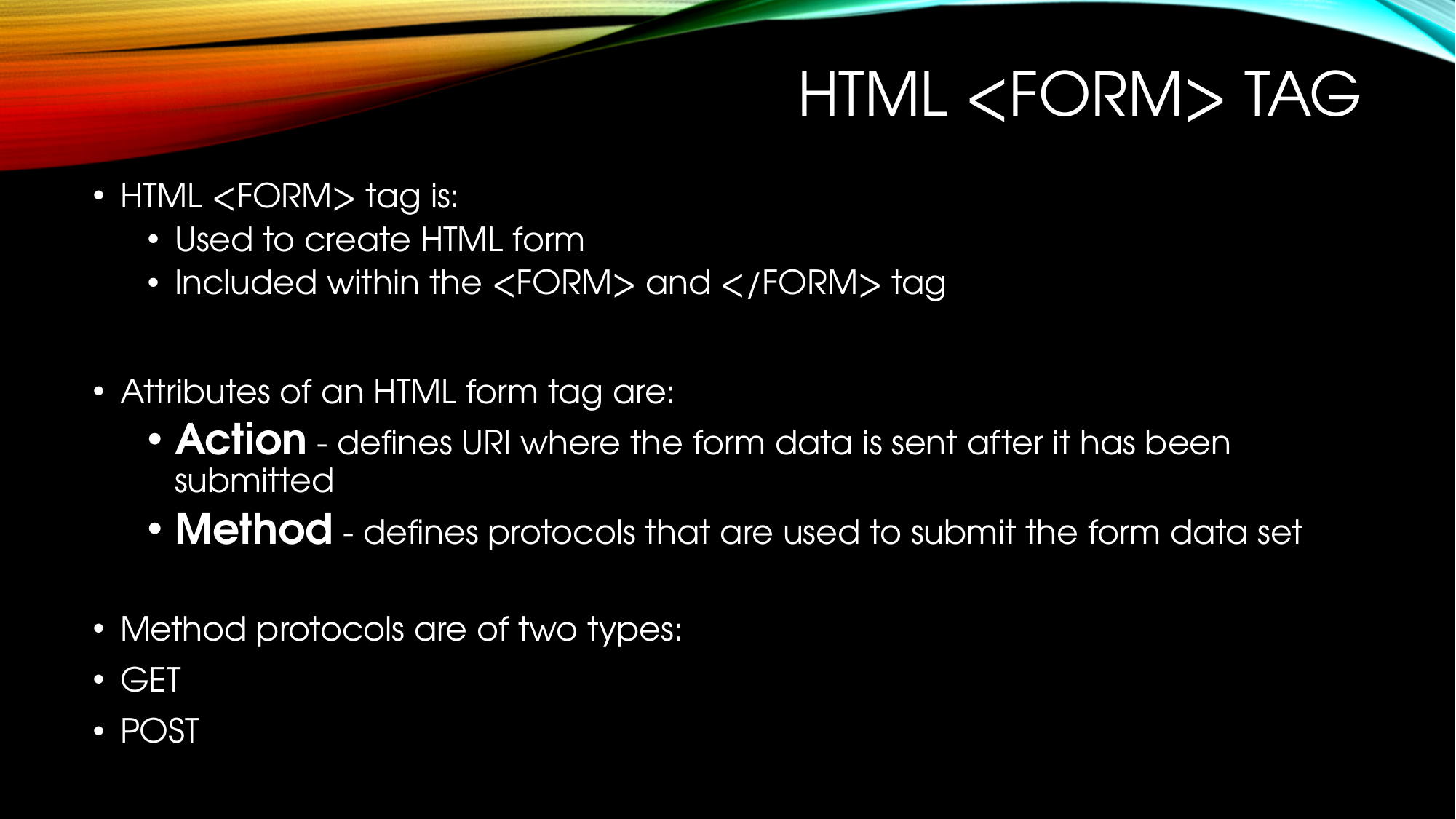

# HTML <FORM> Tag
HTML <FORM> tag is:
Used to create HTML form
Included within the <FORM> and </FORM> tag

Attributes of an HTML form tag are:
Action - defines URI where the form data is sent after it has been submitted
Method - defines protocols that are used to submit the form data set

Method protocols are of two types:
GET
POST